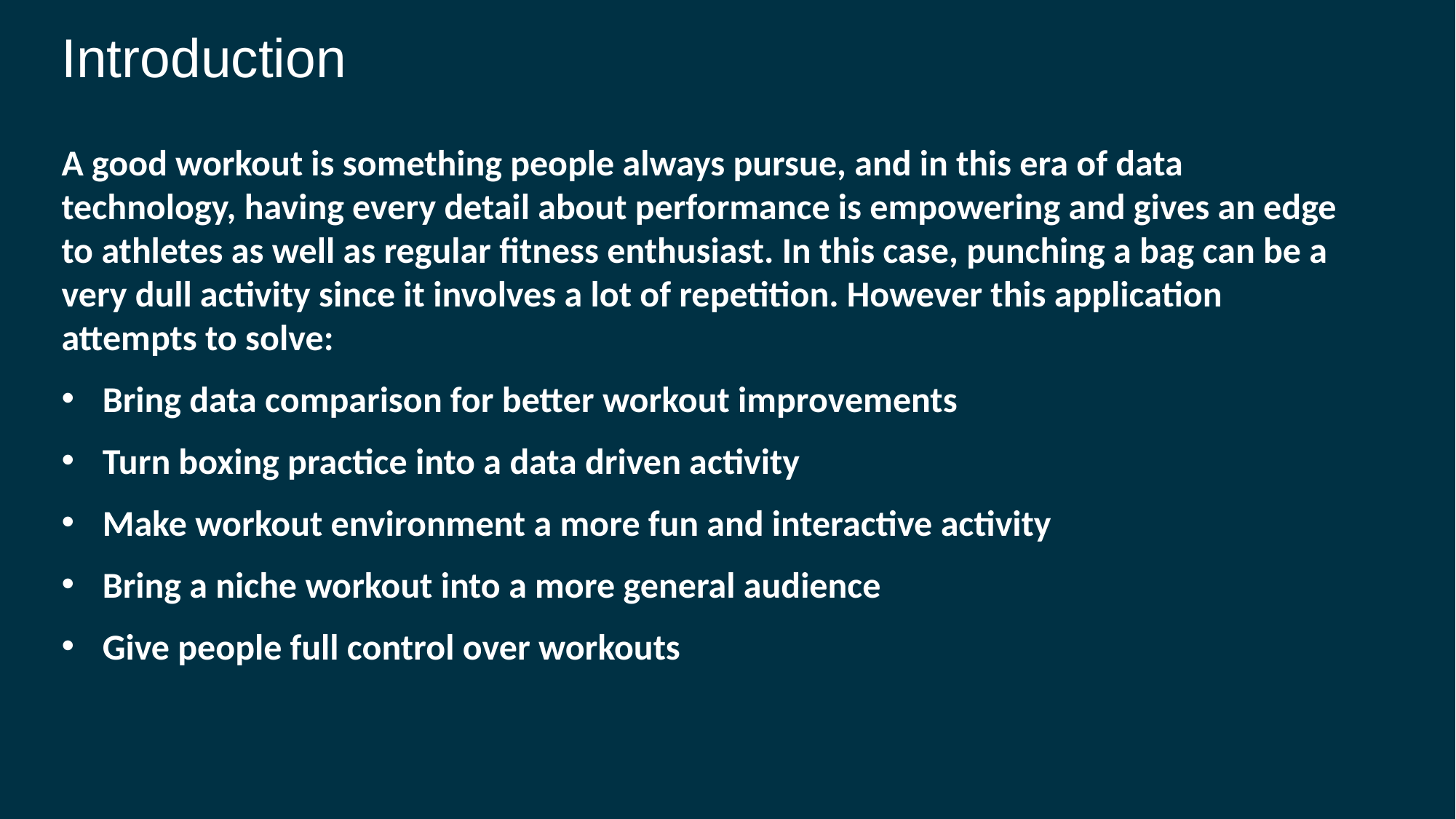

Introduction
A good workout is something people always pursue, and in this era of data technology, having every detail about performance is empowering and gives an edge to athletes as well as regular fitness enthusiast. In this case, punching a bag can be a very dull activity since it involves a lot of repetition. However this application attempts to solve:
Bring data comparison for better workout improvements
Turn boxing practice into a data driven activity
Make workout environment a more fun and interactive activity
Bring a niche workout into a more general audience
Give people full control over workouts